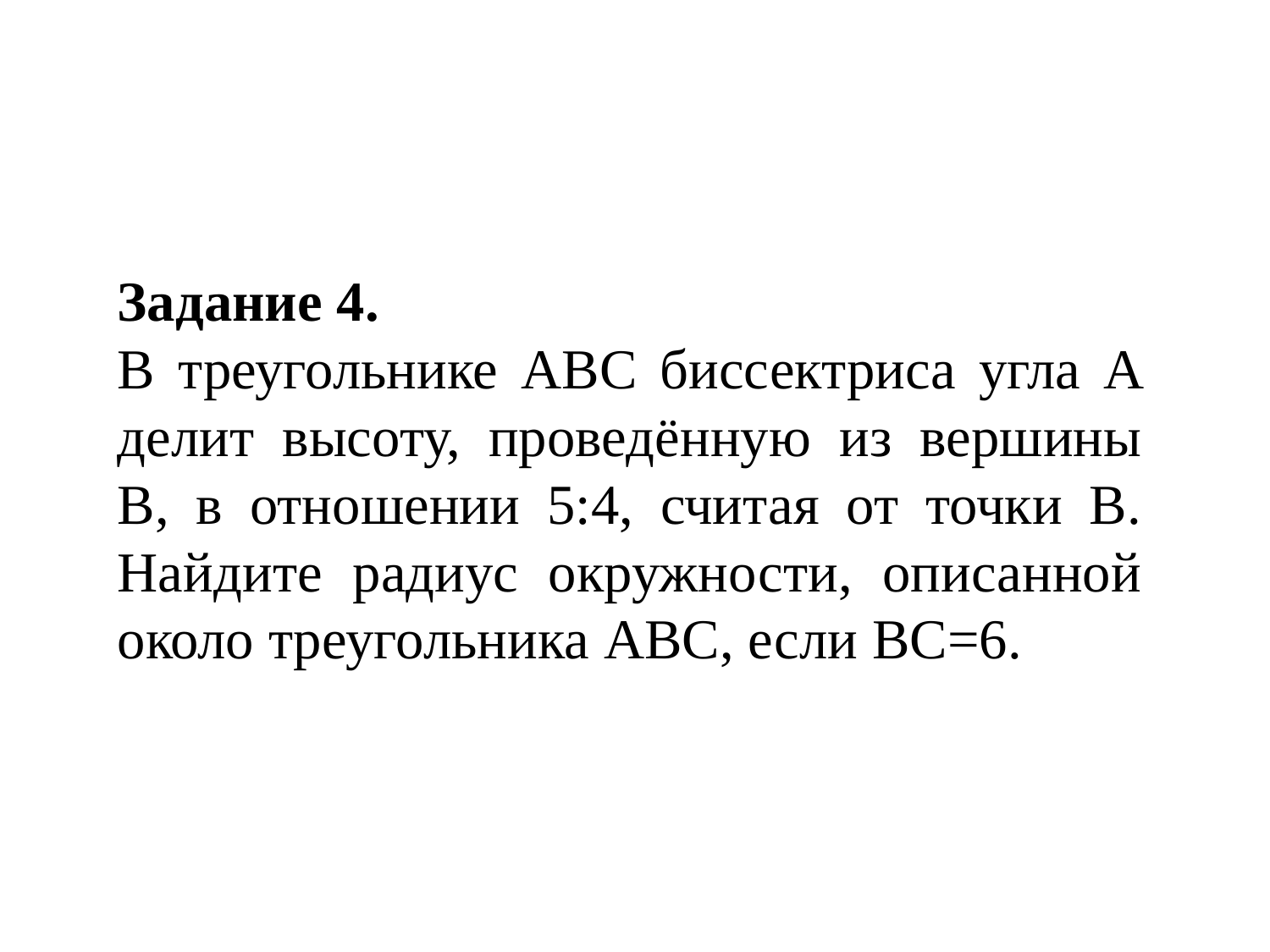

Задание 4.
В треугольнике ABC биссектриса угла A делит высоту, проведённую из вершины B, в отношении 5:4, считая от точки B. Найдите радиус окружности, описанной около треугольника ABC, если BC=6.